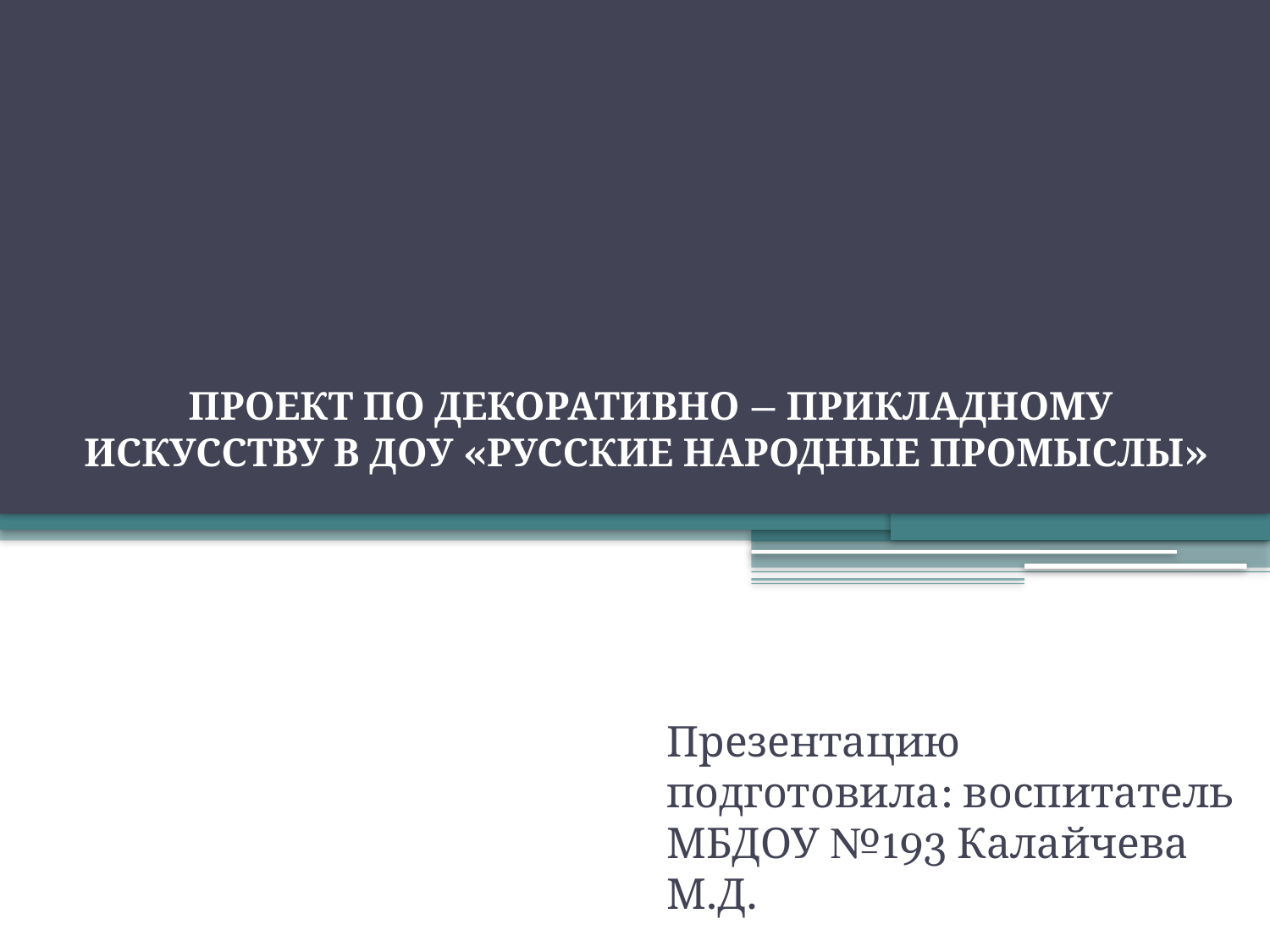

# ПРОЕКТ ПО ДЕКОРАТИВНО – ПРИКЛАДНОМУ ИСКУССТВУ В ДОУ «РУССКИЕ НАРОДНЫЕ ПРОМЫСЛЫ»
Презентацию подготовила: воспитатель МБДОУ №193 Калайчева М.Д.